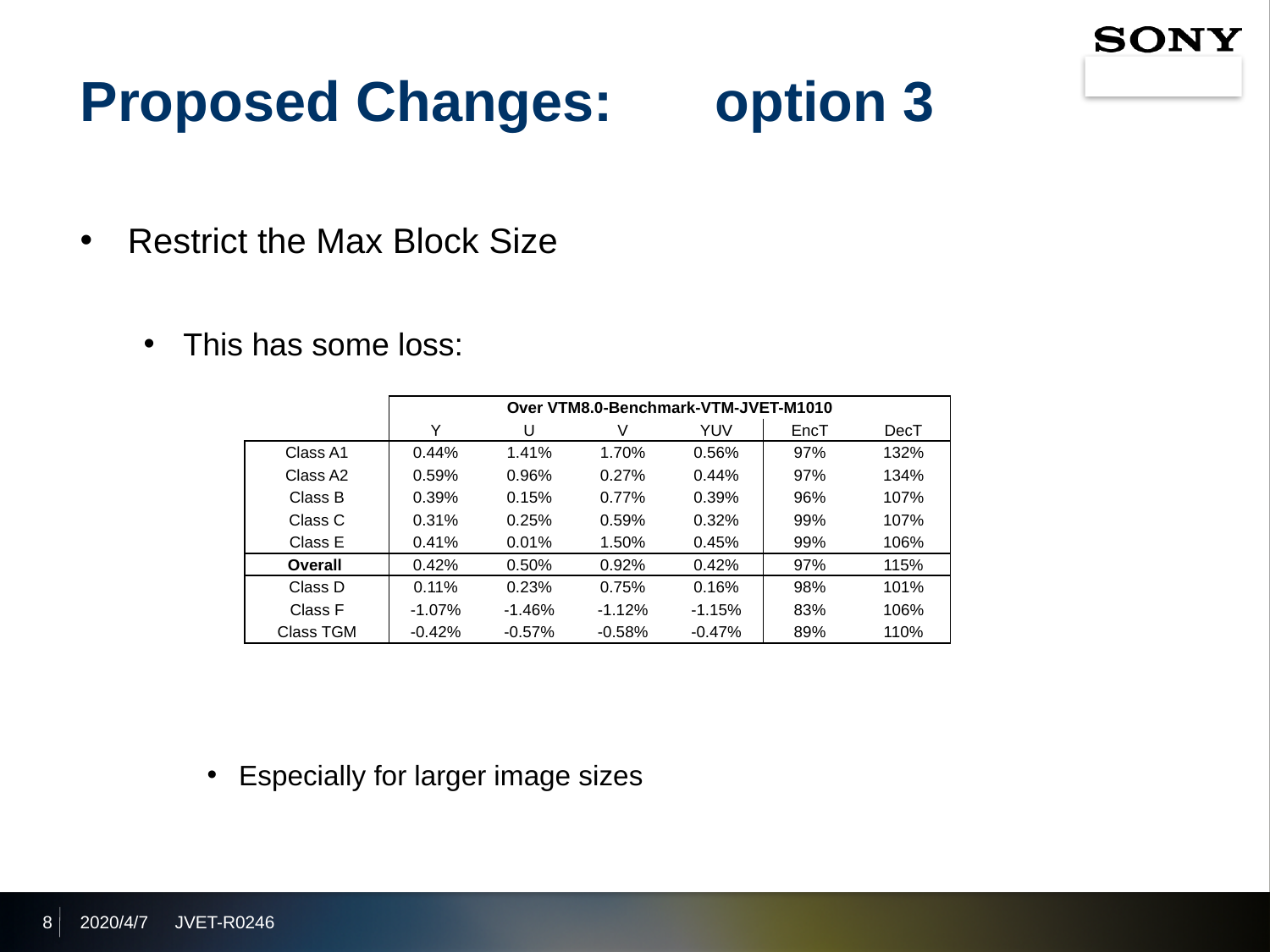

# Proposed Changes:	option 3

Restrict the Max Block Size

This has some loss:

Especially for larger image sizes
|  | Over VTM8.0-Benchmark-VTM-JVET-M1010 |  |  |  |  |  |
| --- | --- | --- | --- | --- | --- | --- |
|  | Y | U | V | YUV | EncT | DecT |
| Class A1 | 0.44% | 1.41% | 1.70% | 0.56% | 97% | 132% |
| Class A2 | 0.59% | 0.96% | 0.27% | 0.44% | 97% | 134% |
| Class B | 0.39% | 0.15% | 0.77% | 0.39% | 96% | 107% |
| Class C | 0.31% | 0.25% | 0.59% | 0.32% | 99% | 107% |
| Class E | 0.41% | 0.01% | 1.50% | 0.45% | 99% | 106% |
| Overall | 0.42% | 0.50% | 0.92% | 0.42% | 97% | 115% |
| Class D | 0.11% | 0.23% | 0.75% | 0.16% | 98% | 101% |
| Class F | -1.07% | -1.46% | -1.12% | -1.15% | 83% | 106% |
| Class TGM | -0.42% | -0.57% | -0.58% | -0.47% | 89% | 110% |
8
2020/4/7
JVET-R0246